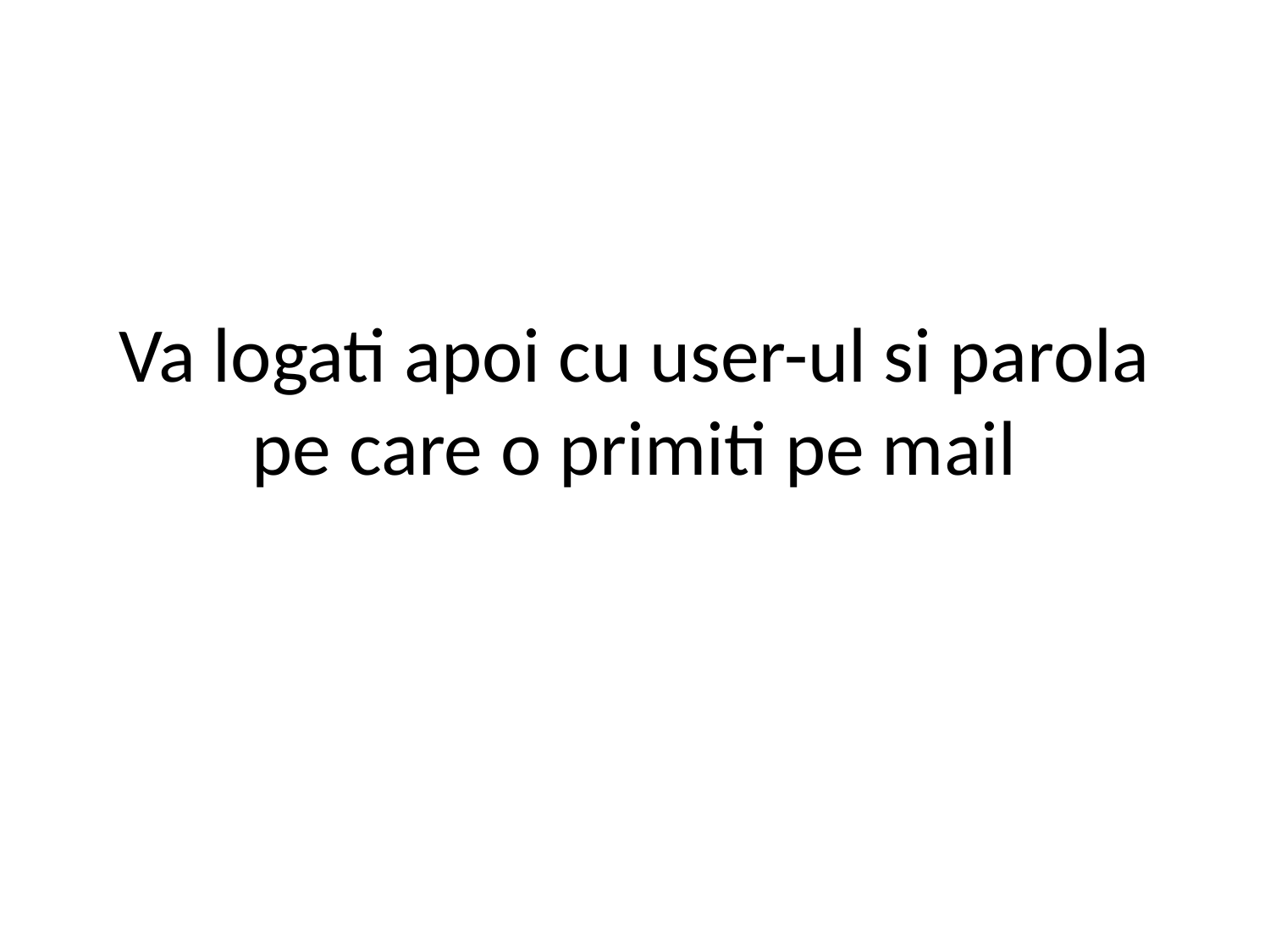

# Va logati apoi cu user-ul si parola pe care o primiti pe mail